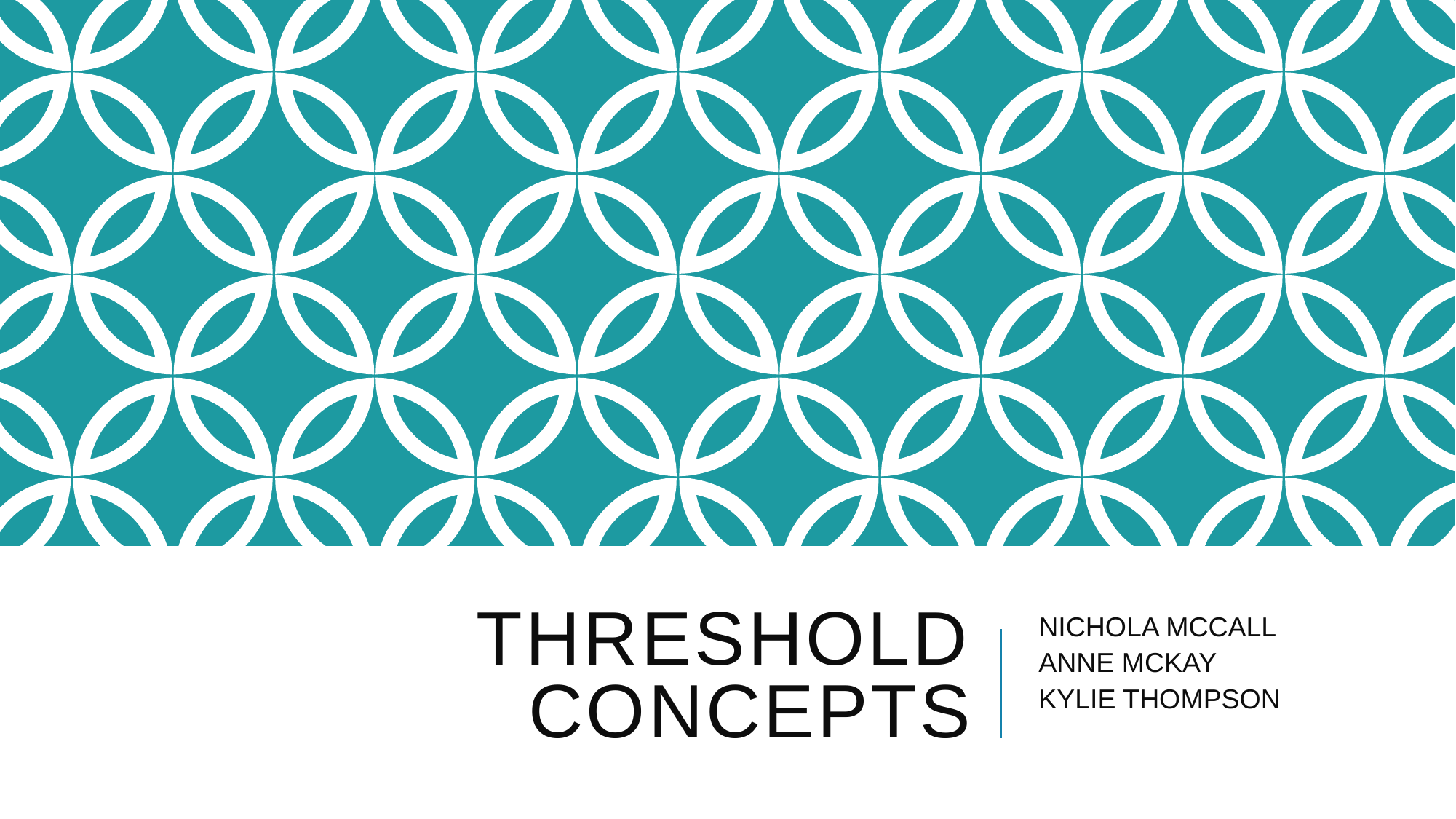

# Threshold concepts
NICHOLA MCCALL
ANNE MCKAY
KYLIE THOMPSON